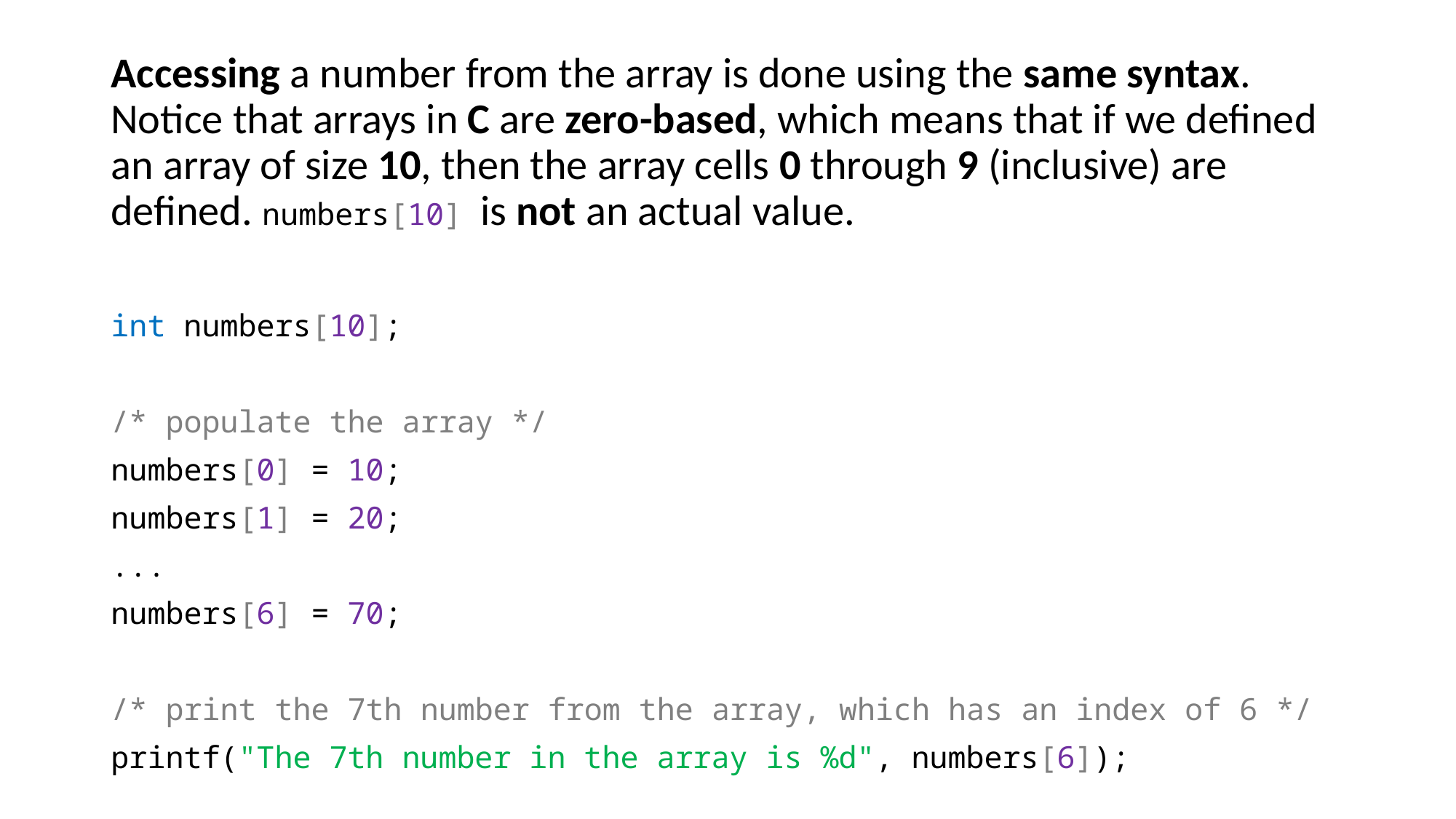

Accessing a number from the array is done using the same syntax. Notice that arrays in C are zero-based, which means that if we defined an array of size 10, then the array cells 0 through 9 (inclusive) are defined. numbers[10] is not an actual value.

int numbers[10];

/* populate the array */
numbers[0] = 10;
numbers[1] = 20;
...
numbers[6] = 70;

/* print the 7th number from the array, which has an index of 6 */
printf("The 7th number in the array is %d", numbers[6]);